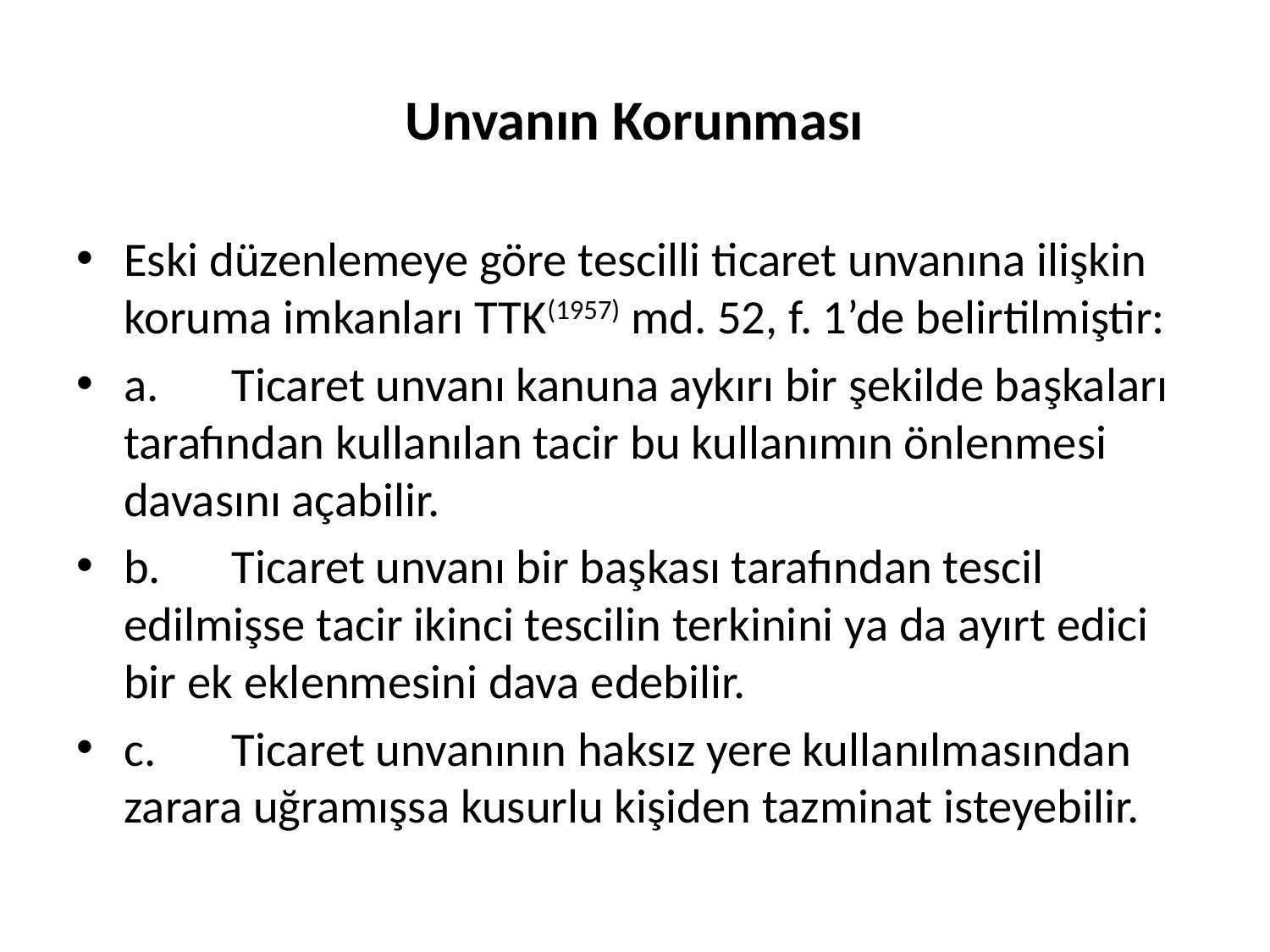

# Unvanın Korunması
Eski düzenlemeye göre tescilli ticaret unvanına ilişkin koruma imkanları TTK(1957) md. 52, f. 1’de belirtilmiştir:
a.	Ticaret unvanı kanuna aykırı bir şekilde başkaları tarafından kullanılan tacir bu kullanımın önlenmesi davasını açabilir.
b.	Ticaret unvanı bir başkası tarafından tescil edilmişse tacir ikinci tescilin terkinini ya da ayırt edici bir ek eklenmesini dava edebilir.
c.	Ticaret unvanının haksız yere kullanılmasından zarara uğramışsa kusurlu kişiden tazminat isteyebilir.